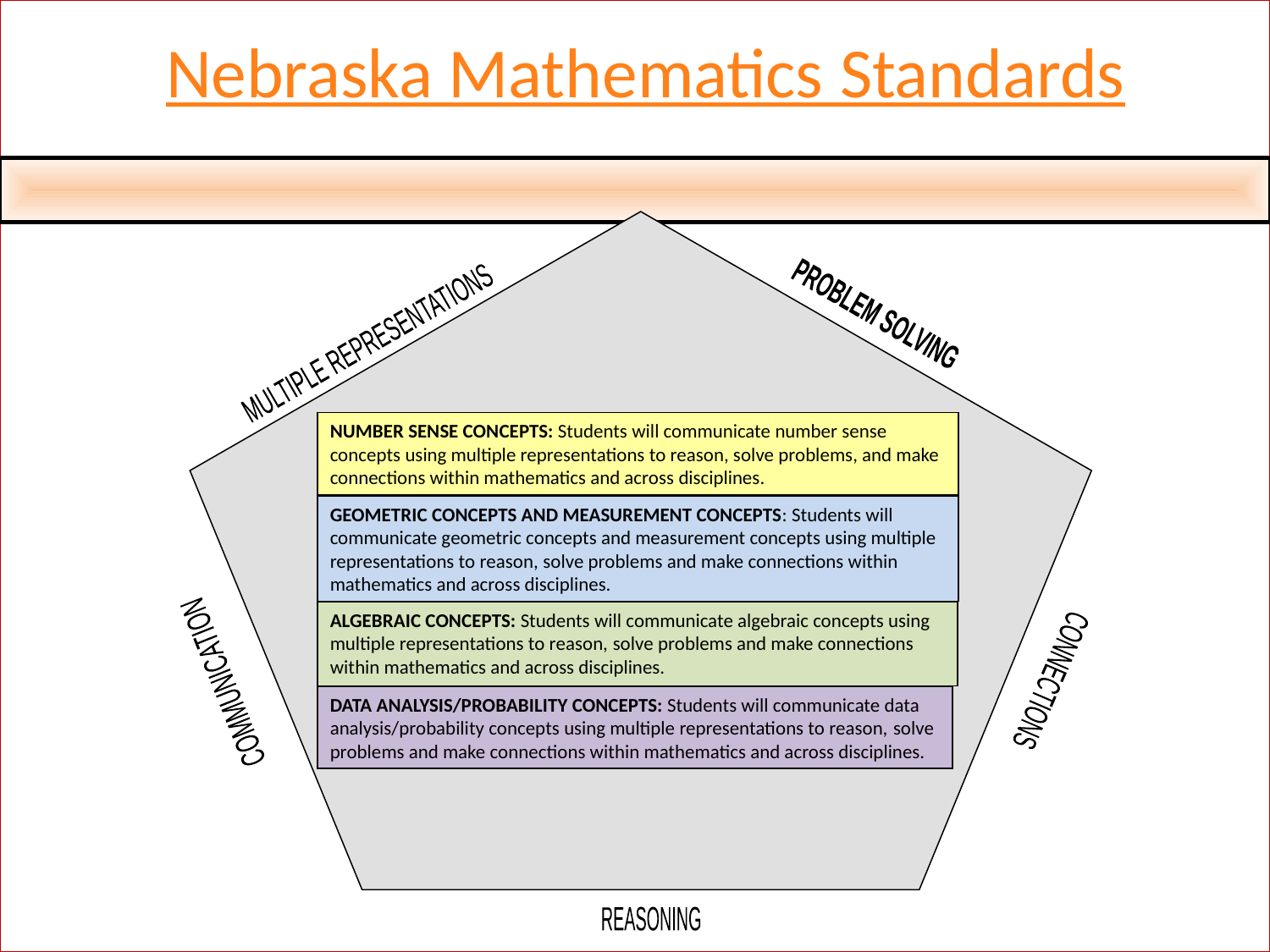

Nebraska Mathematics Standards

PROBLEM SOLVING
MULTIPLE REPRESENTATIONS
NUMBER SENSE CONCEPTS: Students will communicate number sense concepts using multiple representations to reason, solve problems, and make connections within mathematics and across disciplines.
GEOMETRIC CONCEPTS AND MEASUREMENT CONCEPTS: Students will communicate geometric concepts and measurement concepts using multiple representations to reason, solve problems and make connections within mathematics and across disciplines.
ALGEBRAIC CONCEPTS: Students will communicate algebraic concepts using multiple representations to reason, solve problems and make connections within mathematics and across disciplines.
CONNECTIONS
COMMUNICATION
DATA ANALYSIS/PROBABILITY CONCEPTS: Students will communicate data analysis/probability concepts using multiple representations to reason, solve problems and make connections within mathematics and across disciplines.
REASONING
7